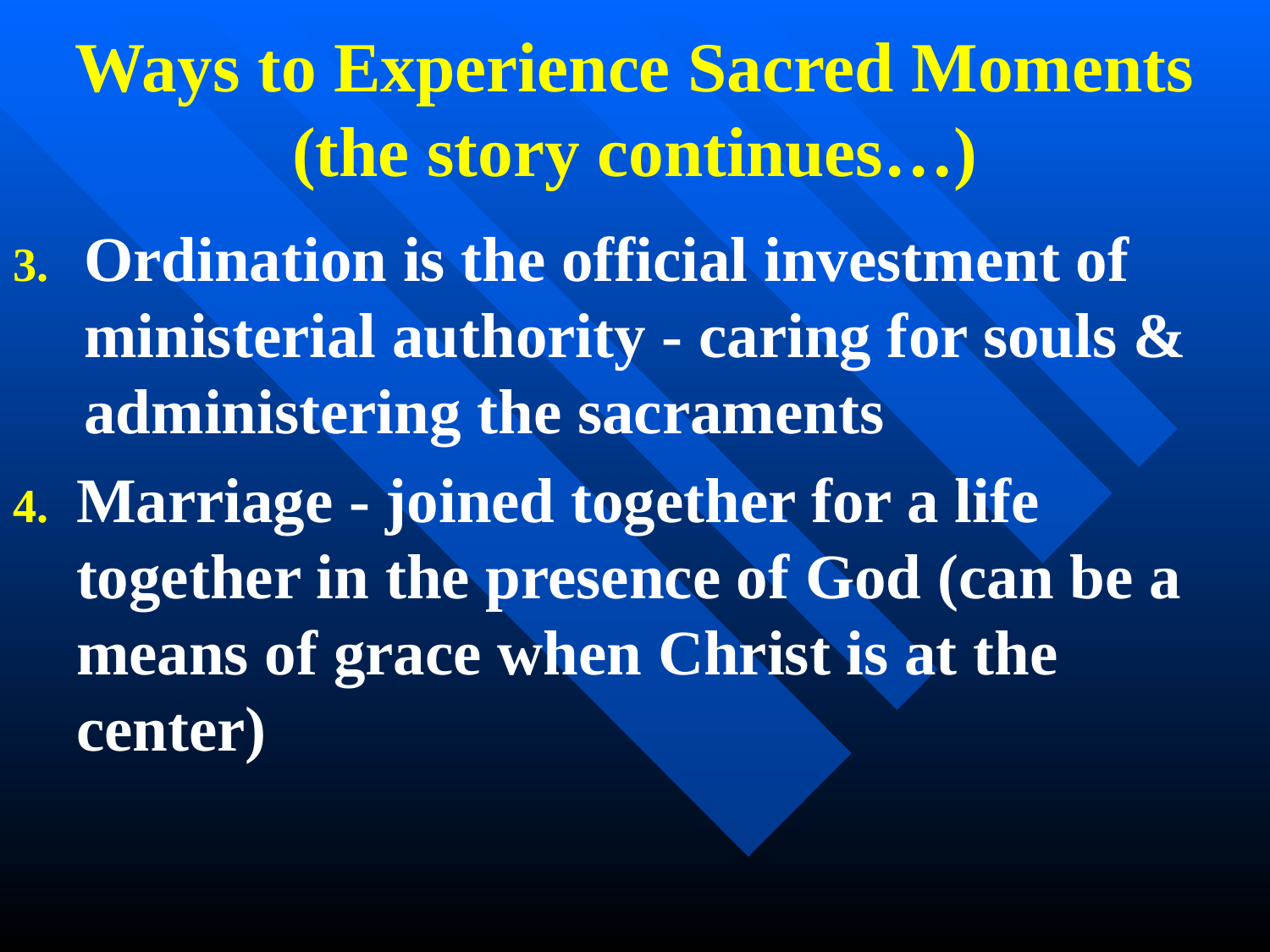

# Ways to Experience Sacred Moments (the story continues…)
Ordination is the official investment of ministerial authority - caring for souls & administering the sacraments
Marriage - joined together for a life together in the presence of God (can be a means of grace when Christ is at the center)